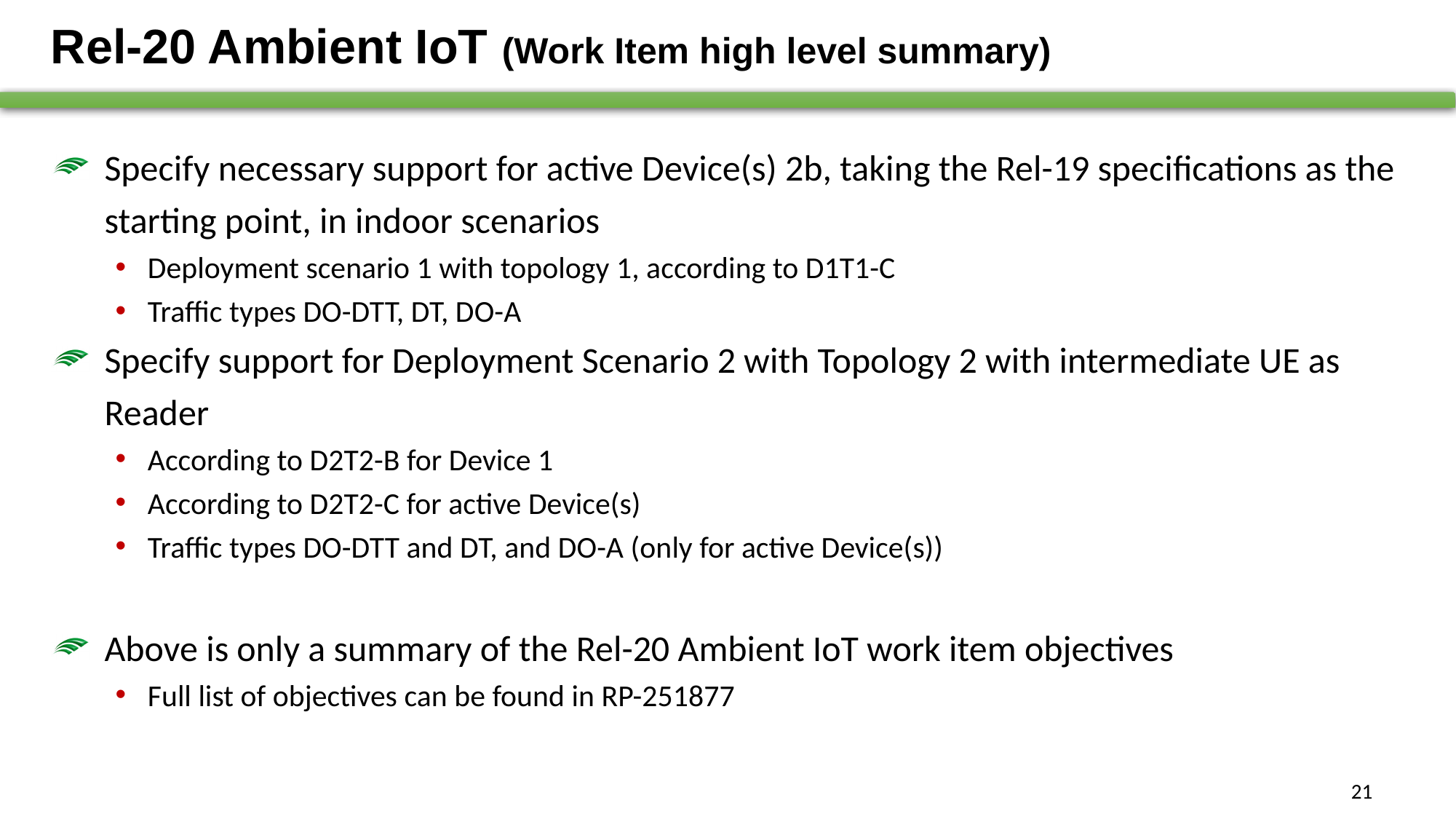

# Rel-20 Ambient IoT (Work Item high level summary)
Specify necessary support for active Device(s) 2b, taking the Rel-19 specifications as the starting point, in indoor scenarios
Deployment scenario 1 with topology 1, according to D1T1-C
Traffic types DO-DTT, DT, DO-A
Specify support for Deployment Scenario 2 with Topology 2 with intermediate UE as Reader
According to D2T2-B for Device 1
According to D2T2-C for active Device(s)
Traffic types DO-DTT and DT, and DO-A (only for active Device(s))

Above is only a summary of the Rel-20 Ambient IoT work item objectives
Full list of objectives can be found in RP-251877